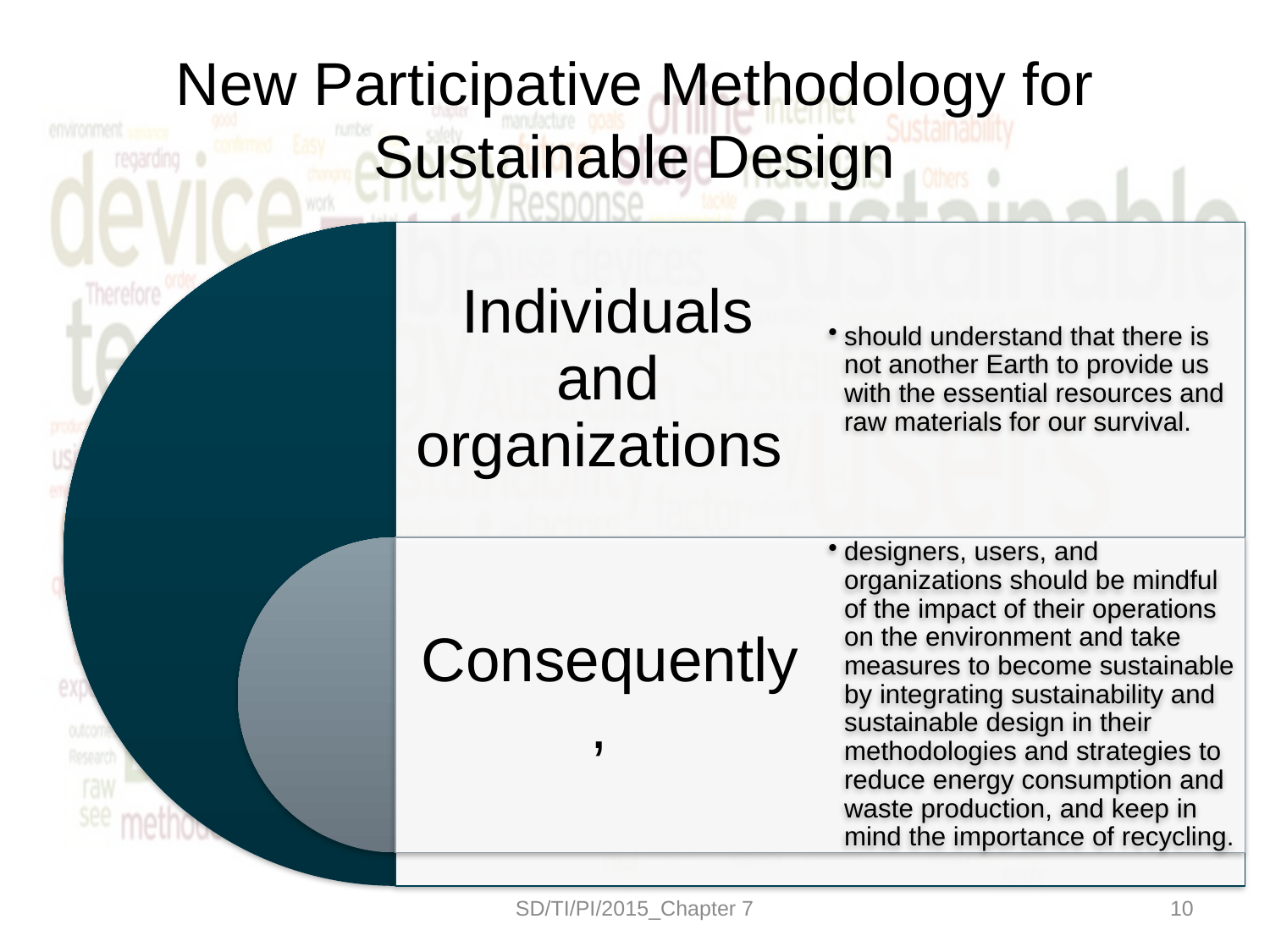

# New Participative Methodology for Sustainable Design
Individuals and organizations
Consequently,
should understand that there is not another Earth to provide us with the essential resources and raw materials for our survival.
designers, users, and organizations should be mindful of the impact of their operations on the environment and take measures to become sustainable by integrating sustainability and sustainable design in their methodologies and strategies to reduce energy consumption and waste production, and keep in mind the importance of recycling.
SD/TI/PI/2015_Chapter 7
10